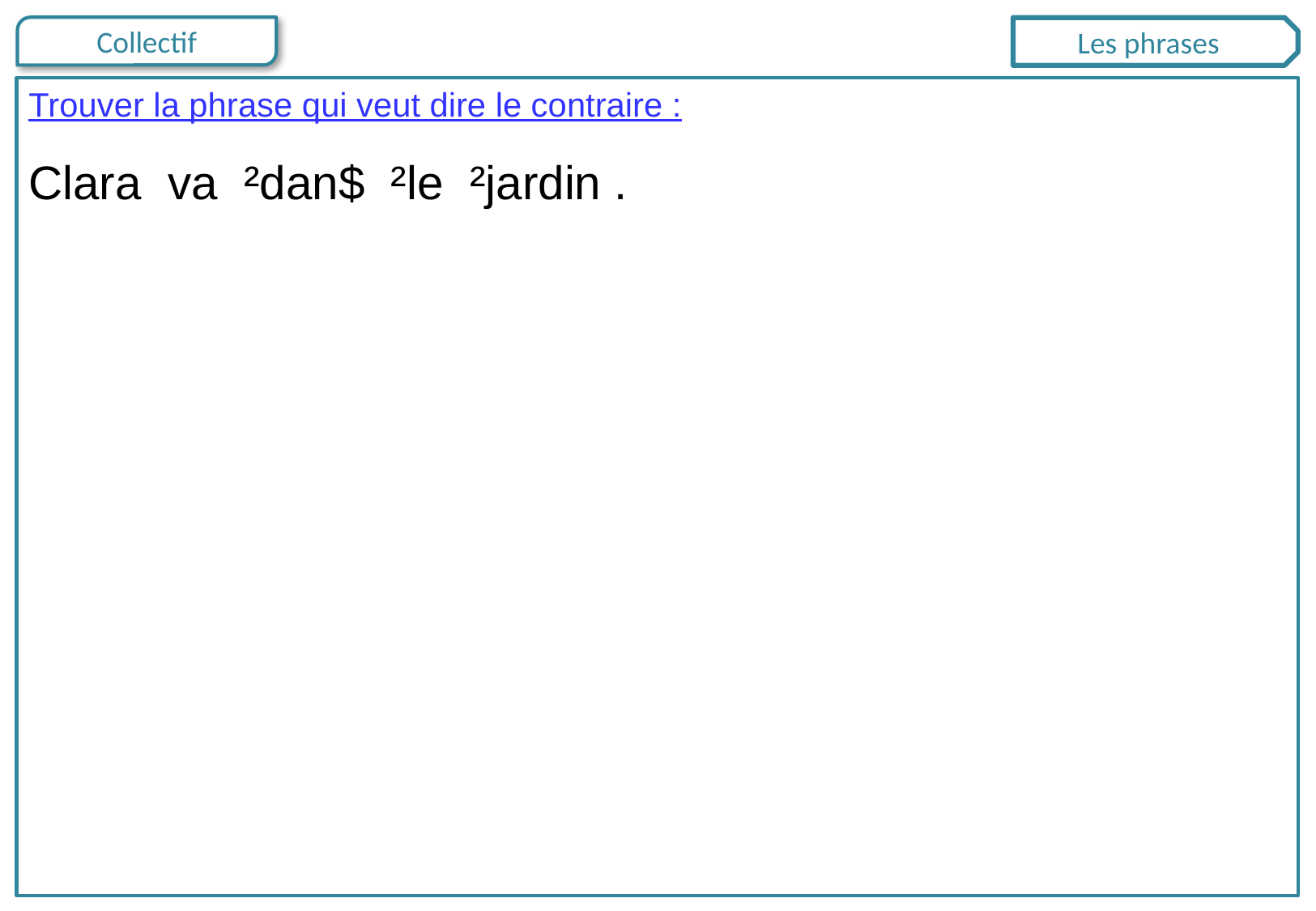

Les phrases
Trouver la phrase qui veut dire le contraire :
Clara  va  ²dan$  ²le  ²jardin .